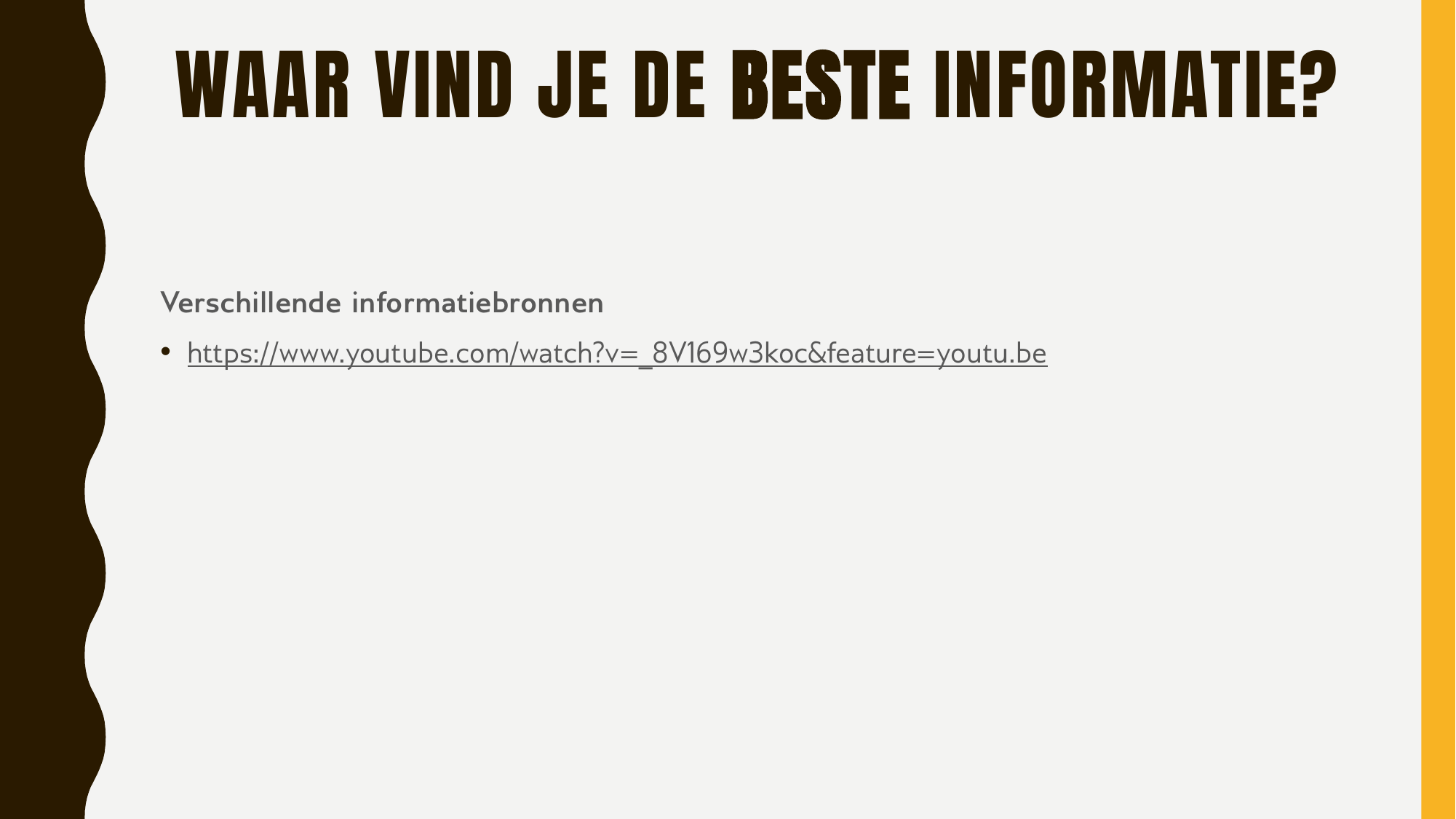

# Waar vind je de beste informatie?
Verschillende informatiebronnen
https://www.youtube.com/watch?v=_8V169w3koc&feature=youtu.be